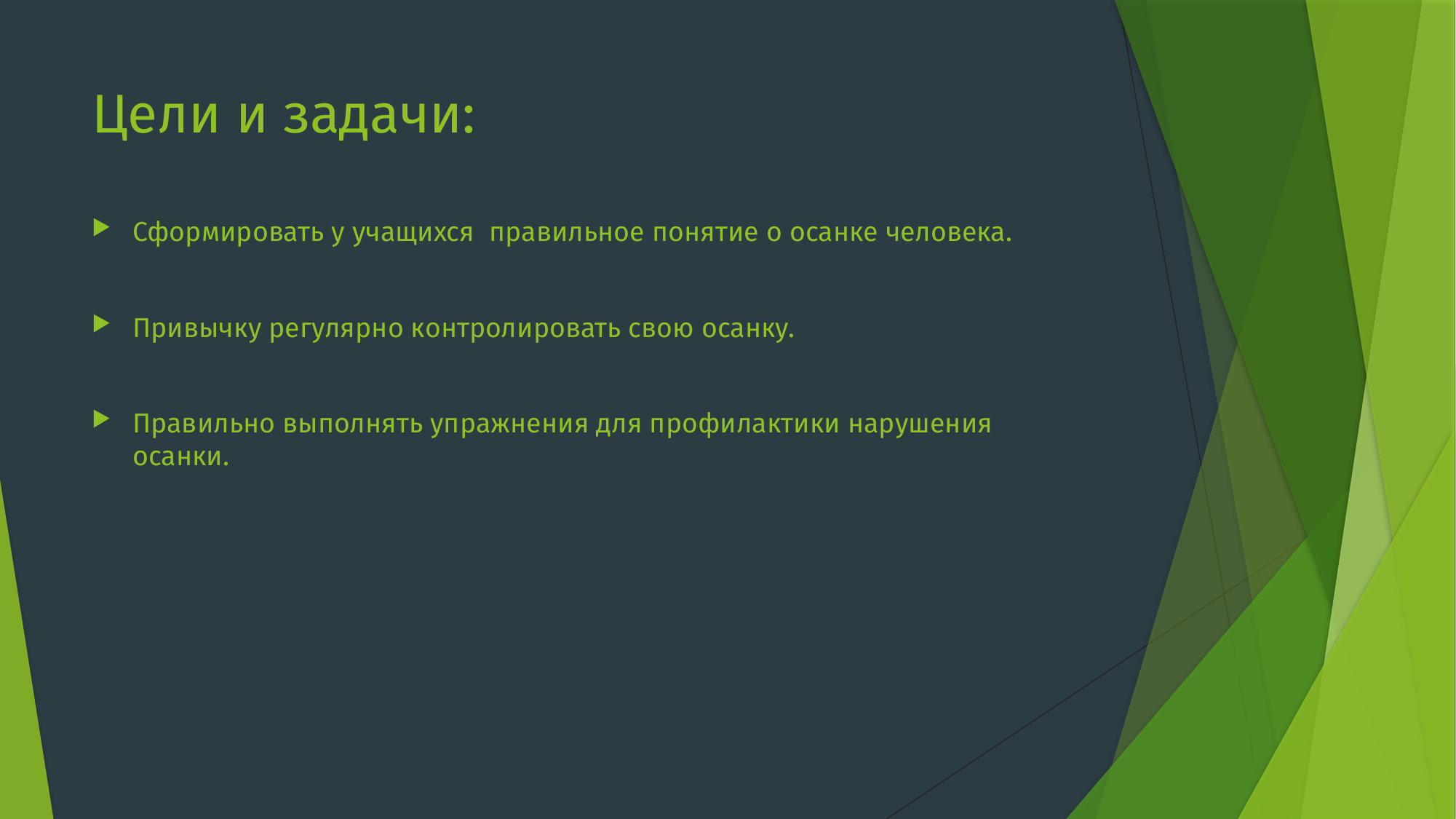

# Цели и задачи:
Сформировать у учащихся  правильное понятие о осанке человека.

Привычку регулярно контролировать свою осанку.

Правильно выполнять упражнения для профилактики нарушения осанки.